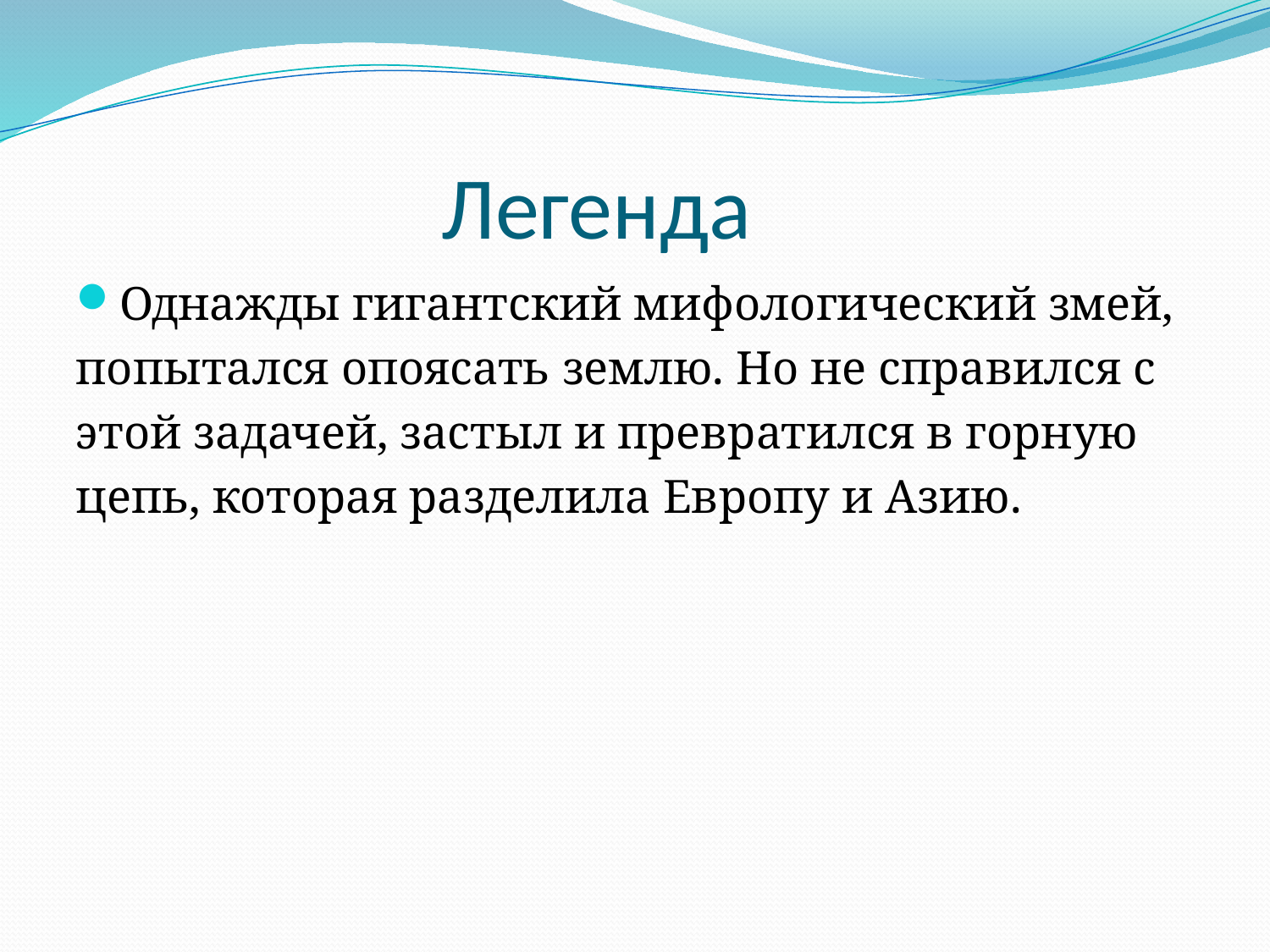

# Легенда
Однажды гигантский мифологический змей,
попытался опоясать землю. Но не справился с
этой задачей, застыл и превратился в горную
цепь, которая разделила Европу и Азию.